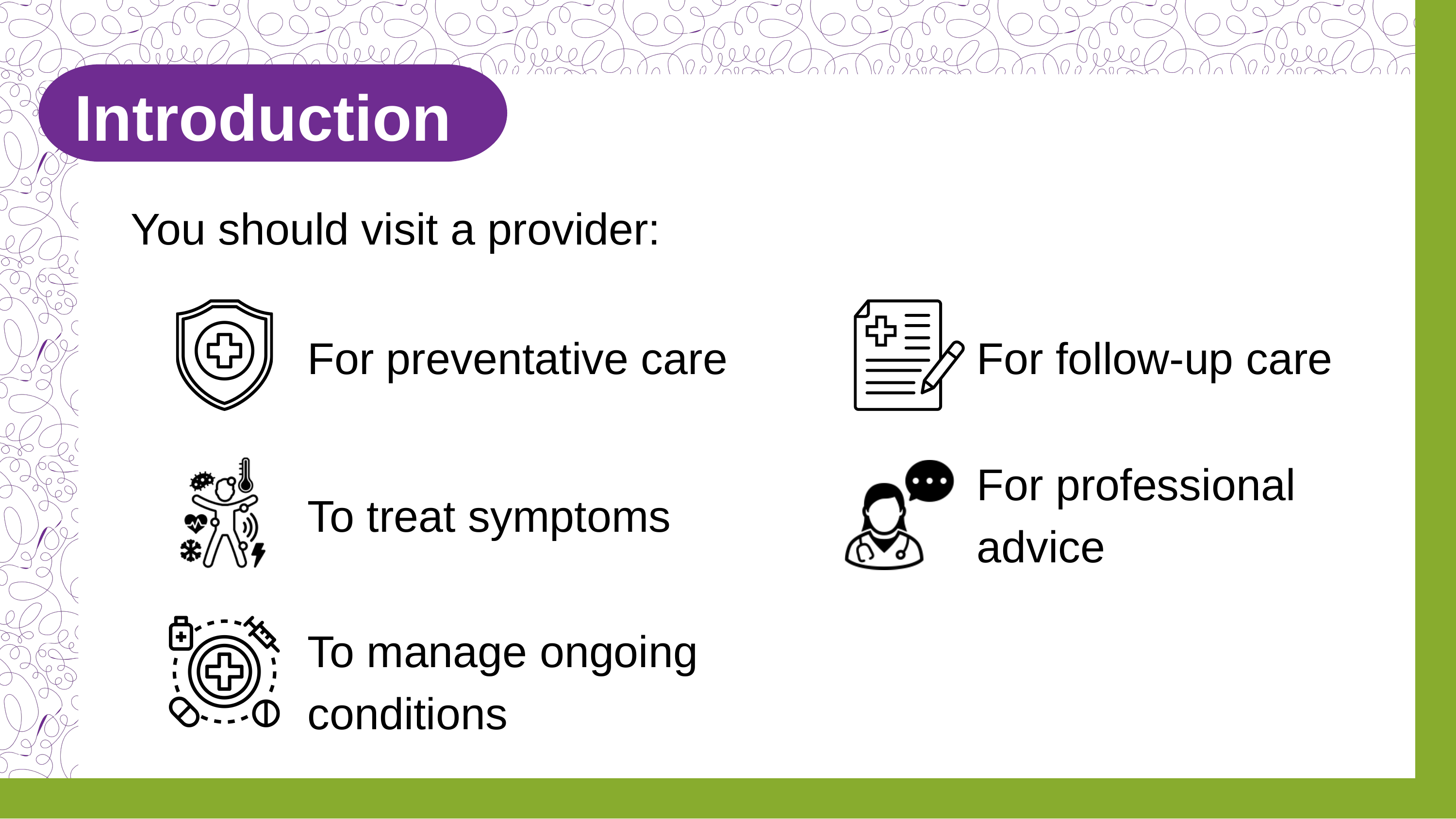

Introduction

You should visit a provider:

For preventative care
For follow-up care

For professional advice

To treat symptoms
To manage ongoing conditions